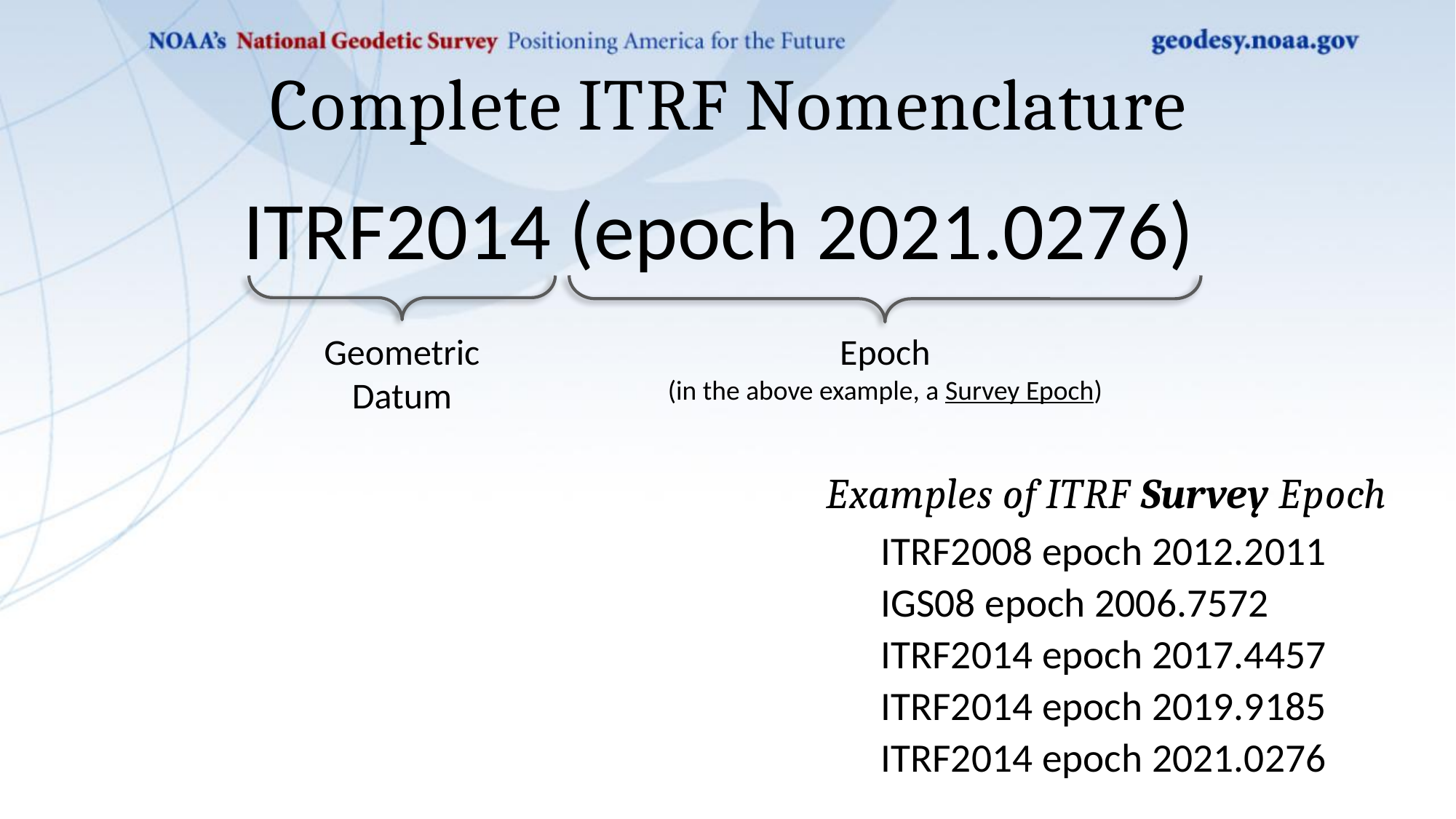

# Complete ITRF Nomenclature

ITRF2014 (epoch 2021.0276)
Epoch
(in the above example, a Survey Epoch)
Geometric
Datum
NAD83(1986) epoch 1984.00
NAD83(HARN) epoch 1993.62
NAD83(CORS96) epoch 2002.00
NAD83(2007) epoch 2007.00
NAD83(2011) epoch 2010.00
ITRF2014 epoch 2019.9185
IGS08 epoch 2005.00
NATRF2022 epoch 2020.00
ITRF Reference Epochs
Examples of ITRF Survey Epoch
ITRF92 epoch 1988.0
ITRF2000 epoch 1997.0
ITRF2005 epoch 2000.0
ITRF2008 epoch 2005.0
ITRF2014 epoch 2010.0
ITRF2008 epoch 2012.2011
IGS08 epoch 2006.7572
ITRF2014 epoch 2017.4457
ITRF2014 epoch 2019.9185
ITRF2014 epoch 2021.0276